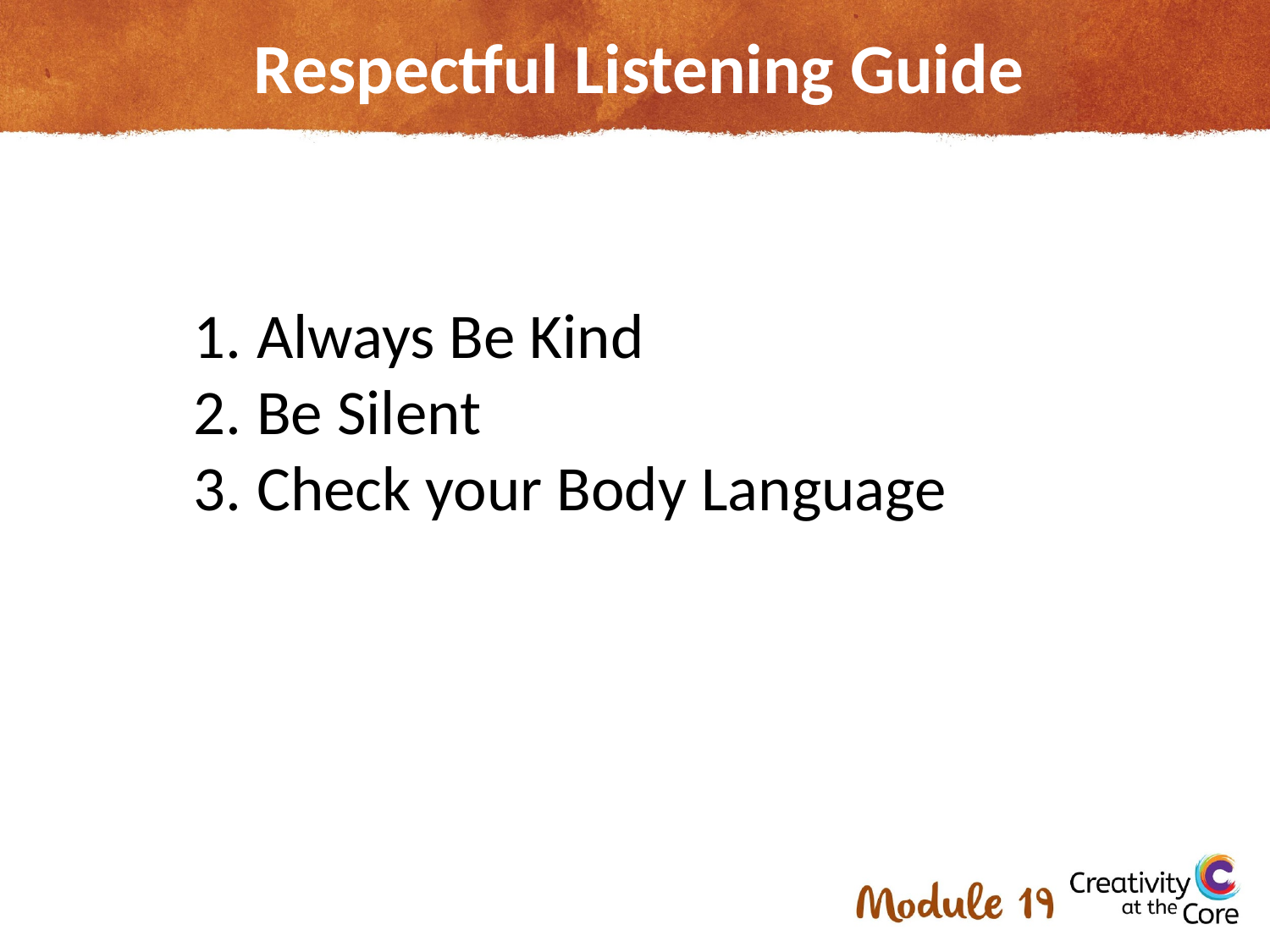

# Respectful Listening Guide
Always Be Kind
Be Silent
Check your Body Language